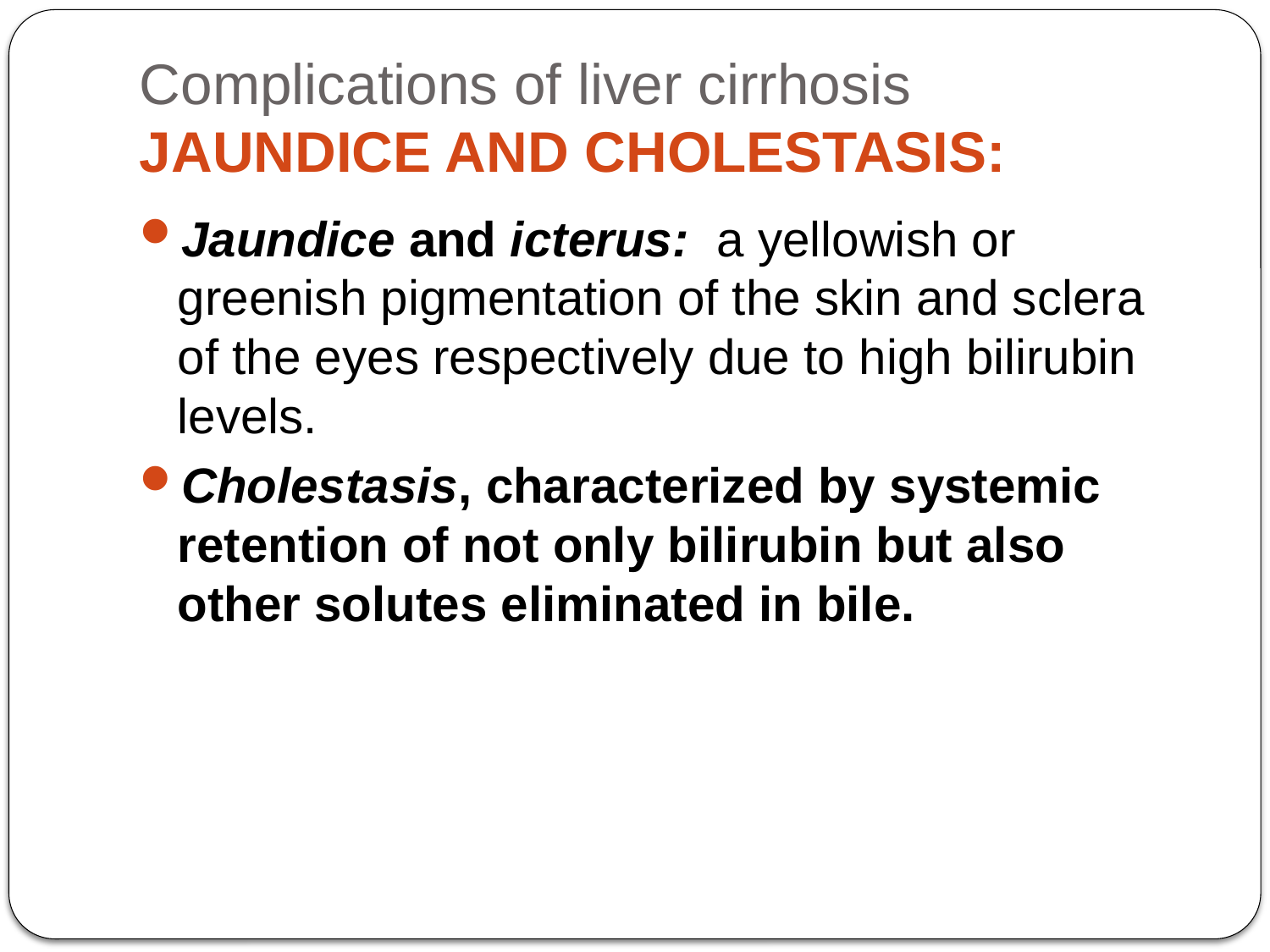

# Complications of liver cirrhosis JAUNDICE AND CHOLESTASIS:
Jaundice and icterus:  a yellowish or greenish pigmentation of the skin and sclera of the eyes respectively due to high bilirubin levels.
Cholestasis, characterized by systemic retention of not only bilirubin but also other solutes eliminated in bile.